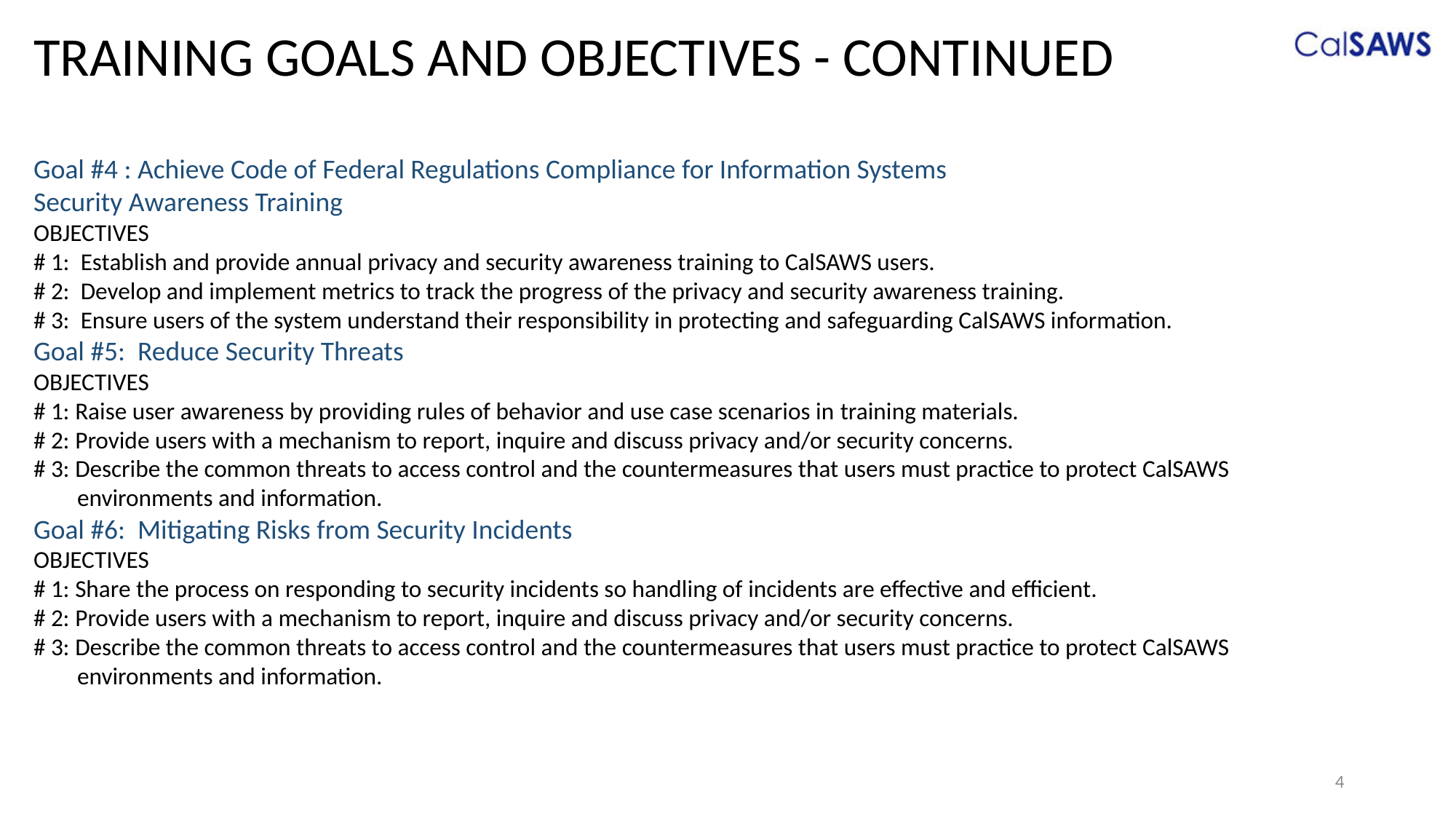

# TRAINING GOALS AND OBJECTIVES - CONTINUED
Goal #4 : Achieve Code of Federal Regulations Compliance for Information Systems
Security Awareness Training
OBJECTIVES
# 1:  Establish and provide annual privacy and security awareness training to CalSAWS users.
# 2:  Develop and implement metrics to track the progress of the privacy and security awareness training.
# 3:  Ensure users of the system understand their responsibility in protecting and safeguarding CalSAWS information.
Goal #5:  Reduce Security Threats
OBJECTIVES
# 1: Raise user awareness by providing rules of behavior and use case scenarios in training materials.
# 2: Provide users with a mechanism to report, inquire and discuss privacy and/or security concerns.
# 3: Describe the common threats to access control and the countermeasures that users must practice to protect CalSAWS
        environments and information.
Goal #6:  Mitigating Risks from Security Incidents
OBJECTIVES
# 1: Share the process on responding to security incidents so handling of incidents are effective and efficient.
# 2: Provide users with a mechanism to report, inquire and discuss privacy and/or security concerns.
# 3: Describe the common threats to access control and the countermeasures that users must practice to protect CalSAWS
        environments and information.

4